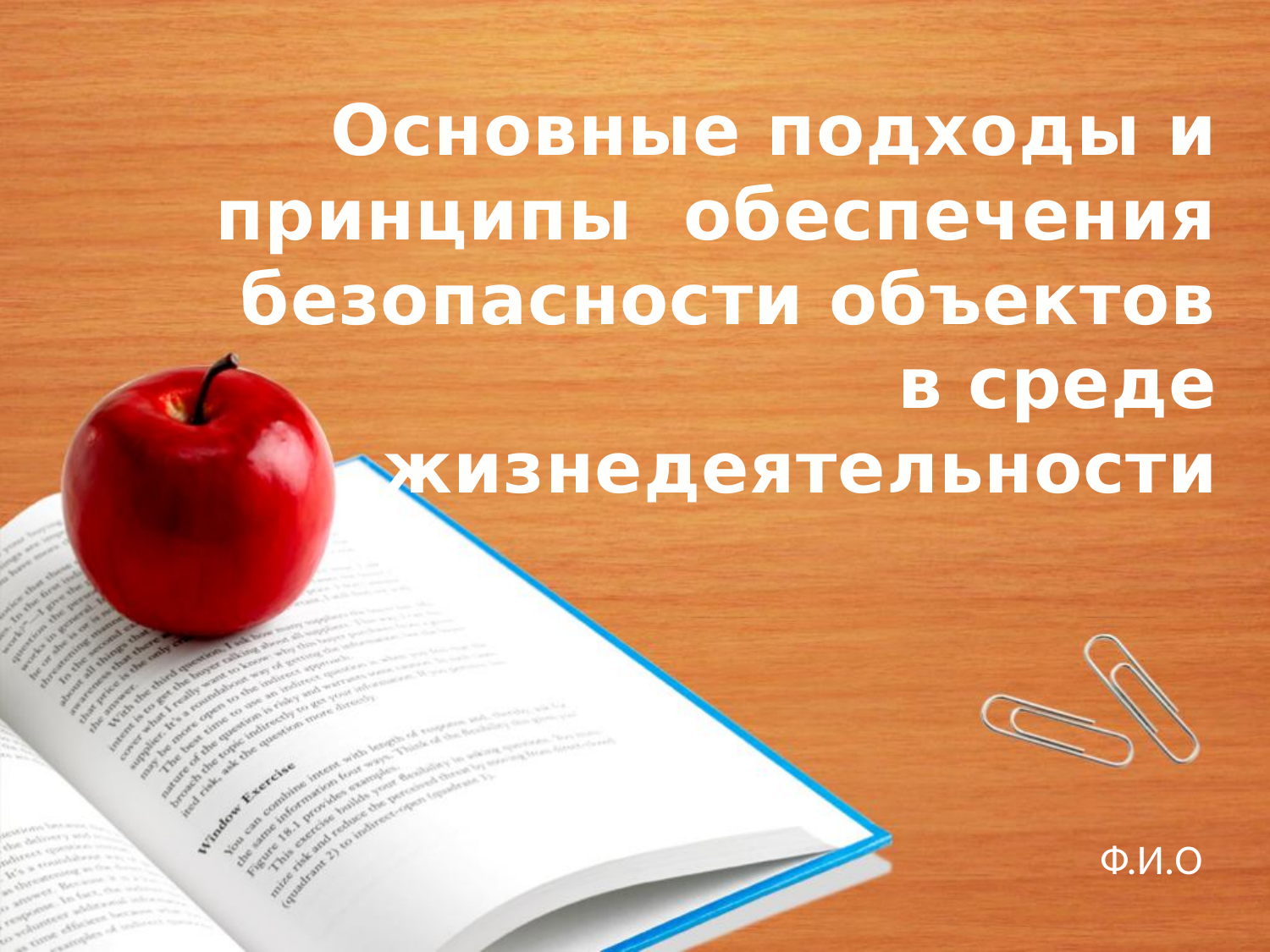

Основные подходы и принципы  обеспечения безопасности объектов в среде жизнедеятельности
Ф.И.О